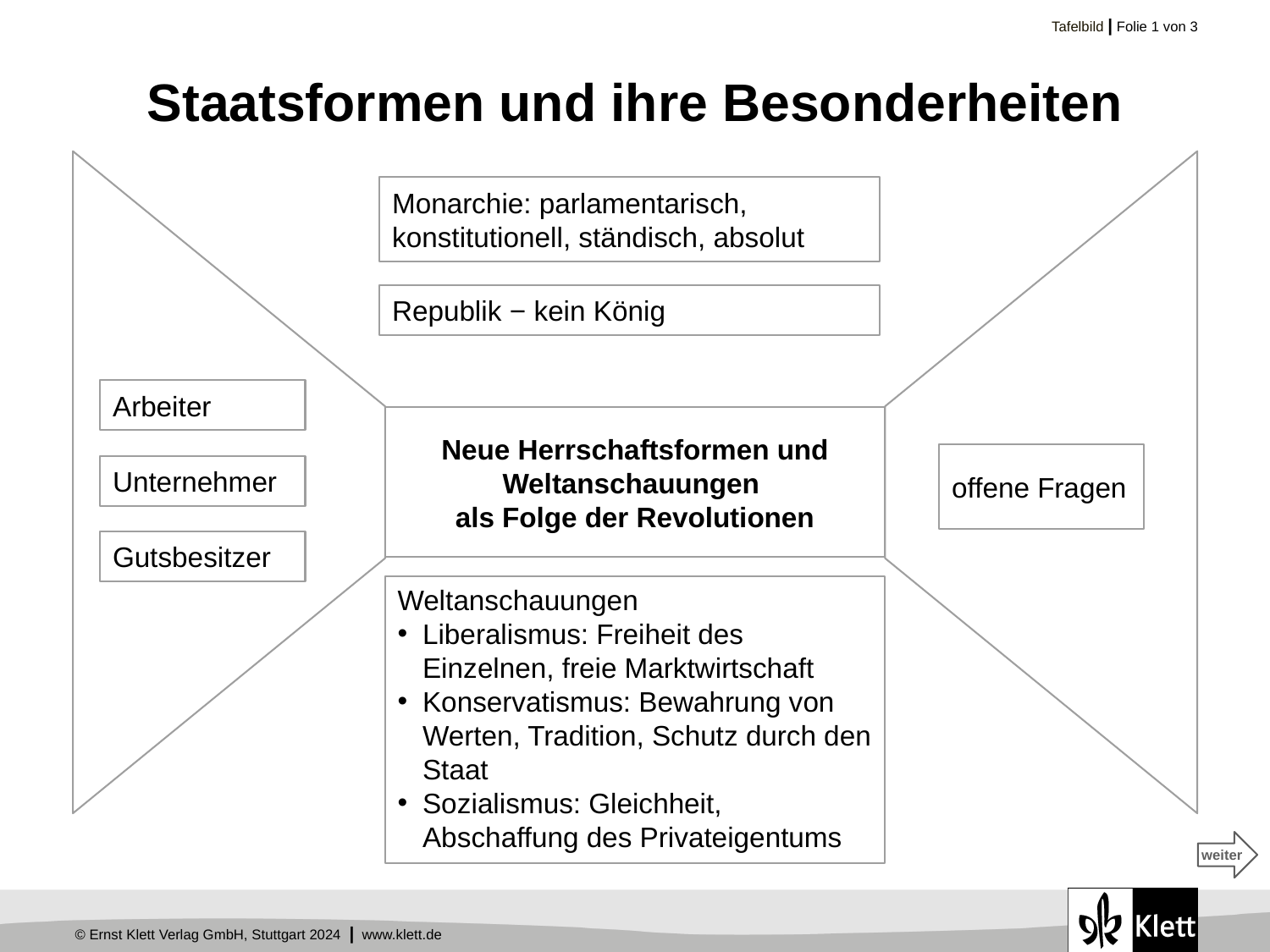

# Staatsformen und ihre Besonderheiten
Monarchie: parlamentarisch, konstitutionell, ständisch, absolut
Republik − kein König

Arbeiter
Neue Herrschaftsformen und Weltanschauungen
als Folge der Revolutionen
offene Fragen
Unternehmer
Gutsbesitzer
Weltanschauungen
Liberalismus: Freiheit des Einzelnen, freie Marktwirtschaft
Konservatismus: Bewahrung von Werten, Tradition, Schutz durch den Staat
Sozialismus: Gleichheit, Abschaffung des Privateigentums

weiter